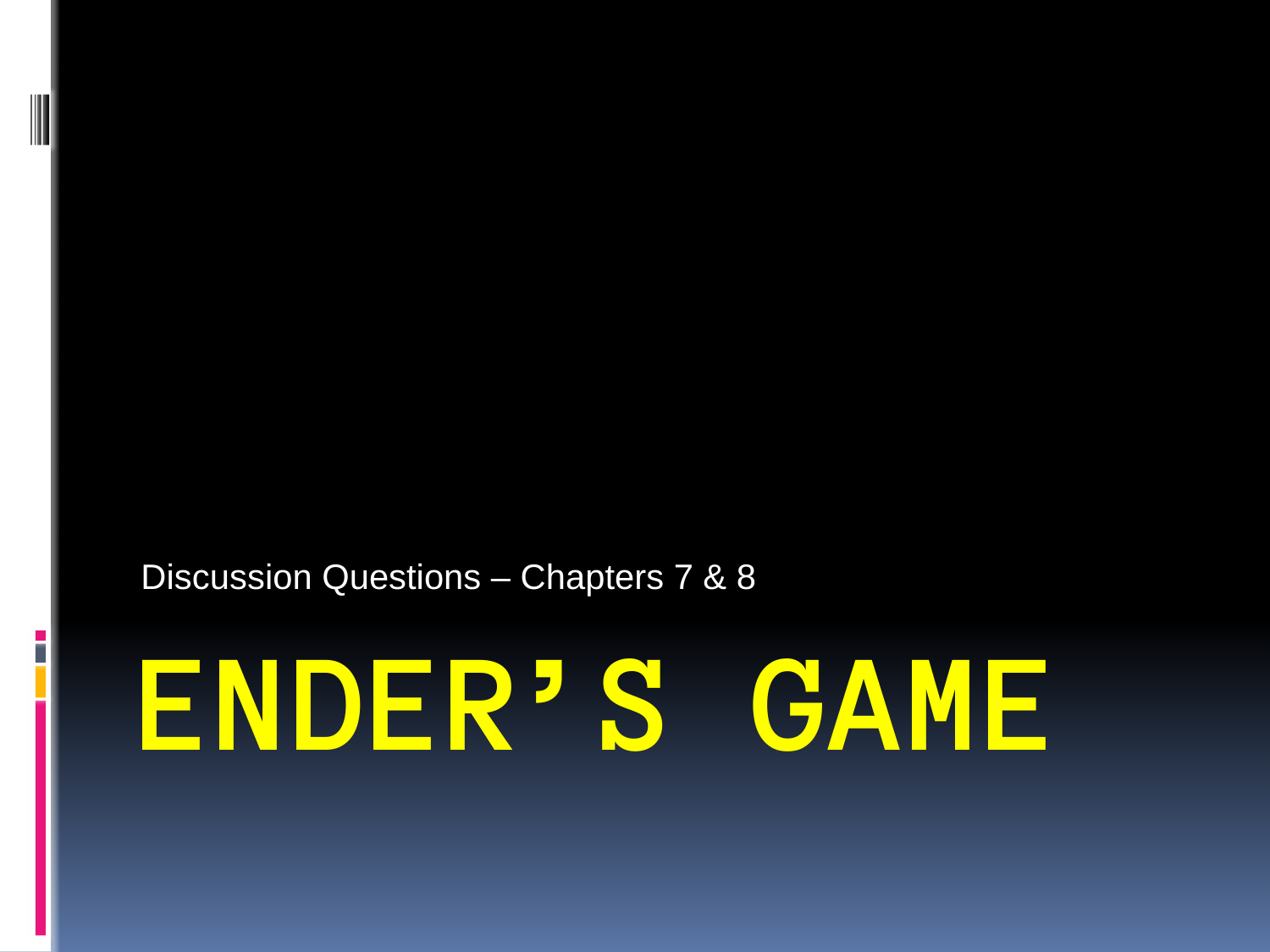

Discussion Questions – Chapters 7 & 8
# Ender’s Game